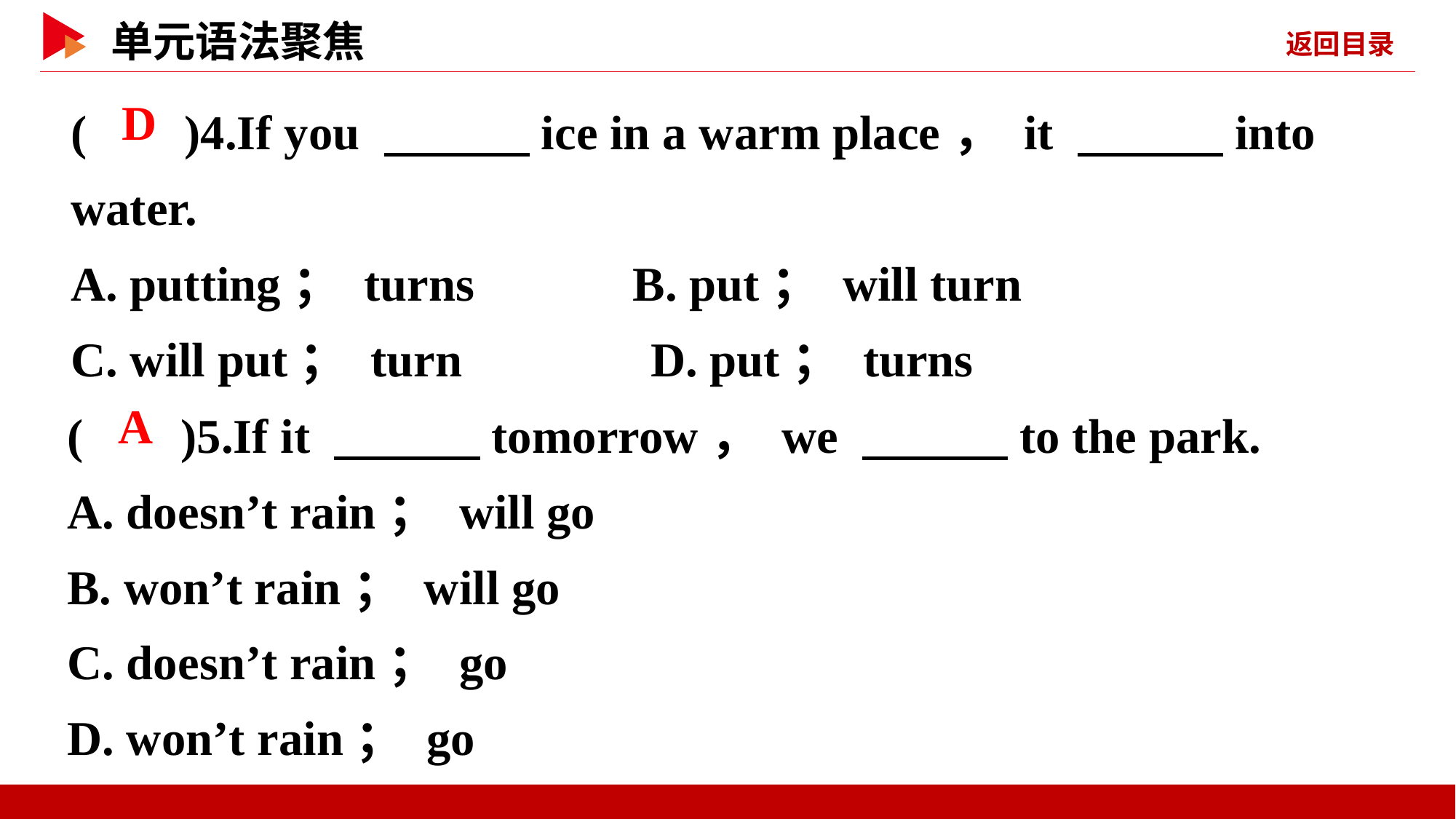

(        )4.If you 　　　ice in a warm place， it 　　　into water.
A. putting； turns             B. put； will turn
C. will put； turn　　      D. put； turns
   D
(        )5.If it 　　　tomorrow， we 　　　to the park.
A. doesn’t rain； will go
B. won’t rain； will go
C. doesn’t rain； go
D. won’t rain； go
   A